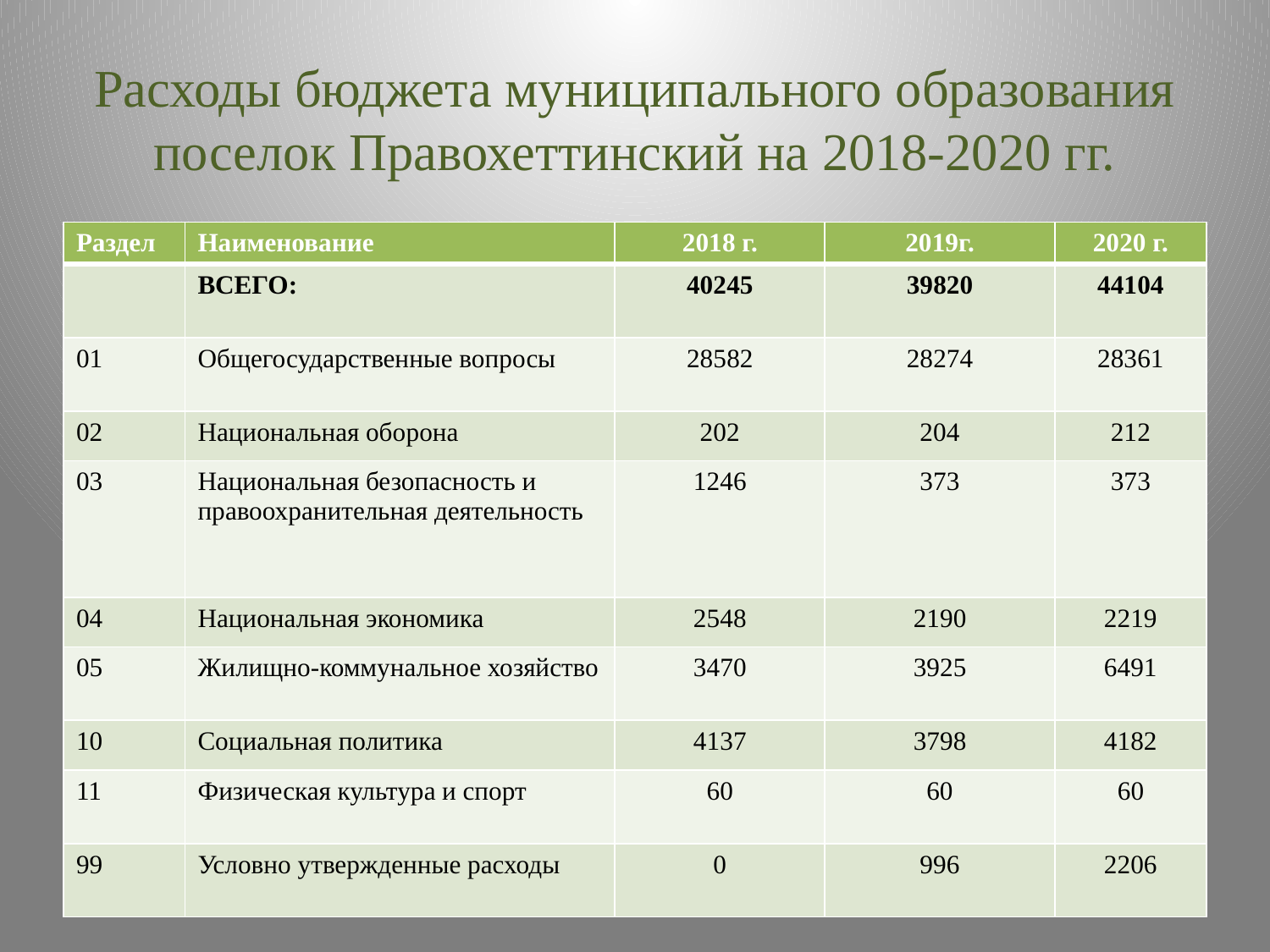

# Расходы бюджета муниципального образования поселок Правохеттинский на 2018-2020 гг.
| Раздел | Наименование | 2018 г. | 2019г. | 2020 г. |
| --- | --- | --- | --- | --- |
|  | ВСЕГО: | 40245 | 39820 | 44104 |
| 01 | Общегосударственные вопросы | 28582 | 28274 | 28361 |
| 02 | Национальная оборона | 202 | 204 | 212 |
| 03 | Национальная безопасность и правоохранительная деятельность | 1246 | 373 | 373 |
| 04 | Национальная экономика | 2548 | 2190 | 2219 |
| 05 | Жилищно-коммунальное хозяйство | 3470 | 3925 | 6491 |
| 10 | Социальная политика | 4137 | 3798 | 4182 |
| 11 | Физическая культура и спорт | 60 | 60 | 60 |
| 99 | Условно утвержденные расходы | 0 | 996 | 2206 |